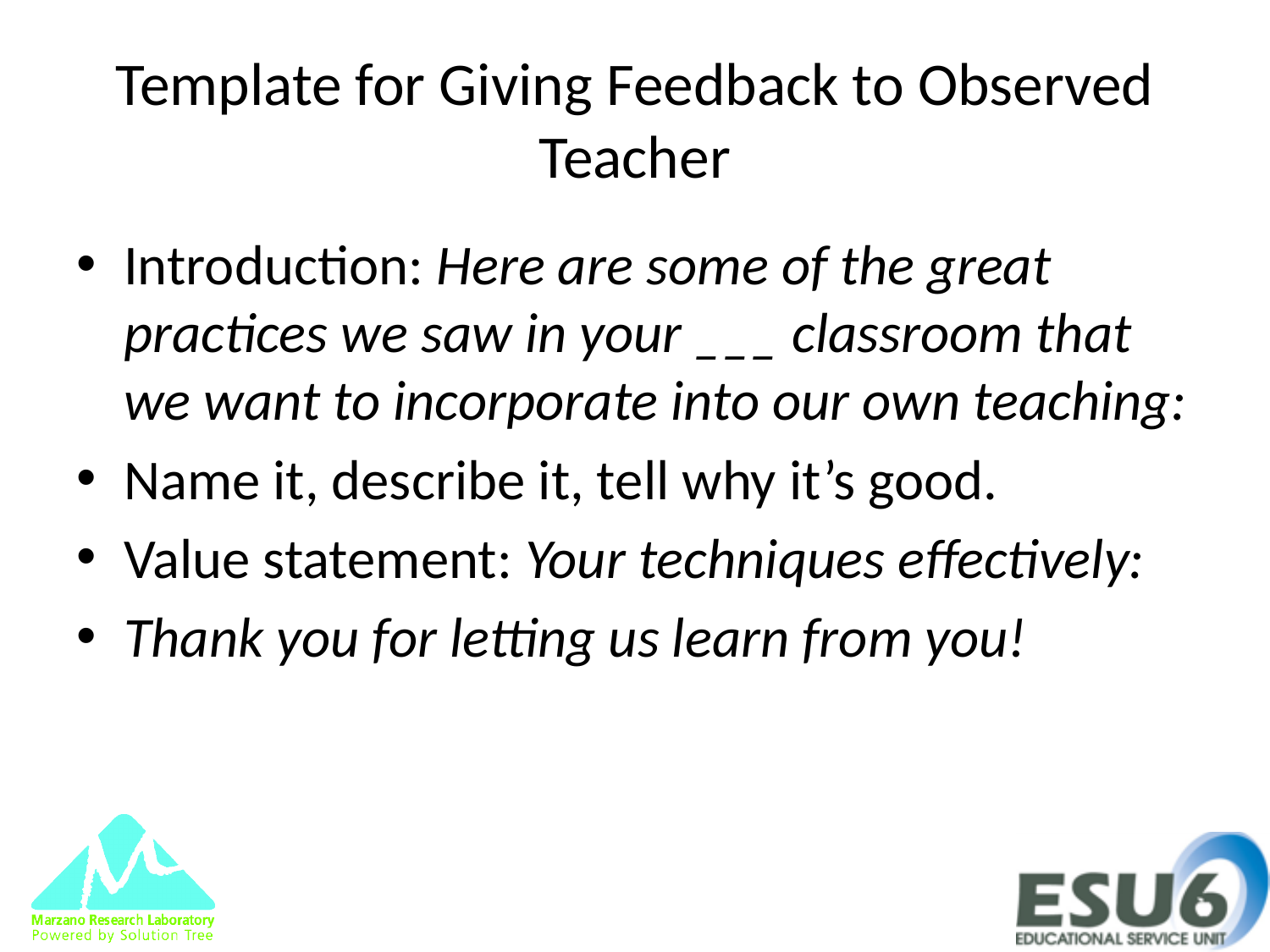

# Template for Giving Feedback to Observed Teacher
Introduction: Here are some of the great practices we saw in your ___ classroom that we want to incorporate into our own teaching:
Name it, describe it, tell why it’s good.
Value statement: Your techniques effectively:
Thank you for letting us learn from you!